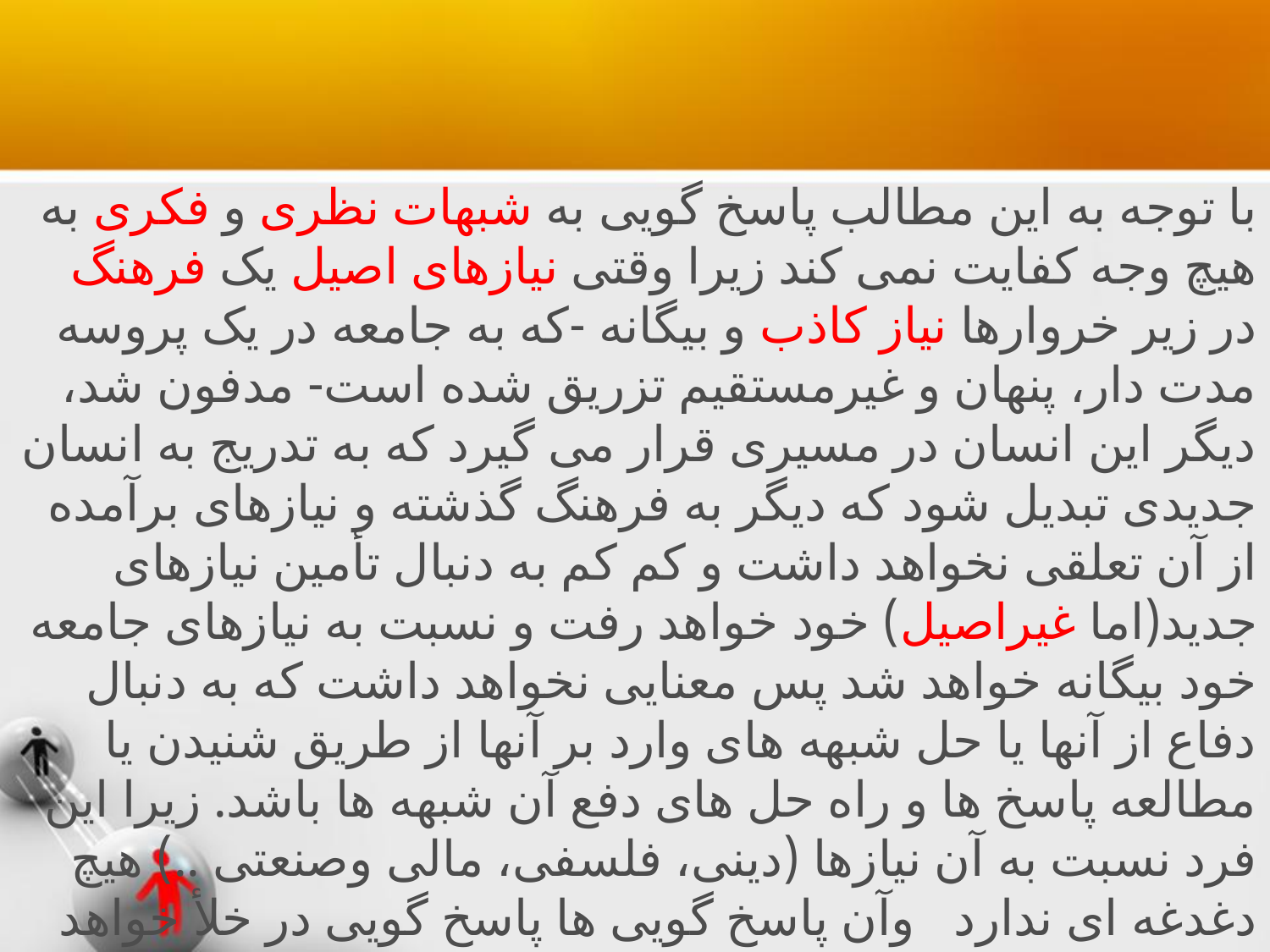

با توجه به این مطالب پاسخ گویی به شبهات نظری و فکری به هیچ وجه کفایت نمی کند زیرا وقتی نیازهای اصیل یک فرهنگ در زیر خروارها نیاز کاذب و بیگانه -که به جامعه در یک پروسه مدت دار، پنهان و غیرمستقیم تزریق شده است- مدفون شد، دیگر این انسان در مسیری قرار می گیرد که به تدریج به انسان جدیدی تبدیل شود که دیگر به فرهنگ گذشته و نیازهای برآمده از آن تعلقی نخواهد داشت و کم کم به دنبال تأمین نیازهای جدید(اما غیراصیل) خود خواهد رفت و نسبت به نیازهای جامعه خود بیگانه خواهد شد پس معنایی نخواهد داشت که به دنبال دفاع از آنها یا حل شبهه های وارد بر آنها از طریق شنیدن یا مطالعه پاسخ ها و راه حل های دفع آن شبهه ها باشد. زیرا این فرد نسبت به آن نیازها (دینی، فلسفی، مالی وصنعتی ..) هیچ دغدغه ای ندارد   وآن پاسخ گویی ها پاسخ گویی در خلأ خواهد شد.

#